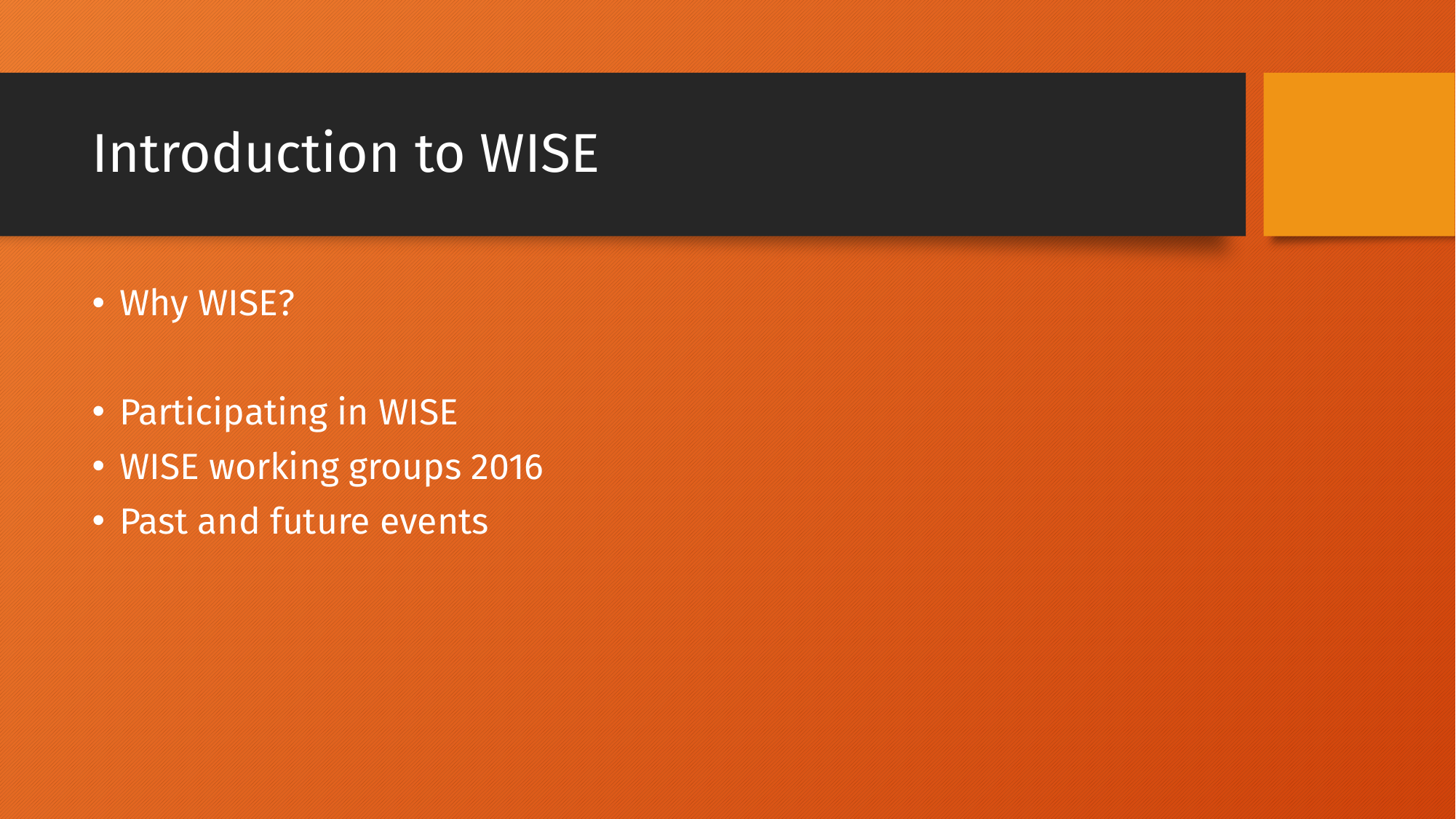

# Introduction to WISE
Why WISE?

Participating in WISE
WISE working groups 2016
Past and future events